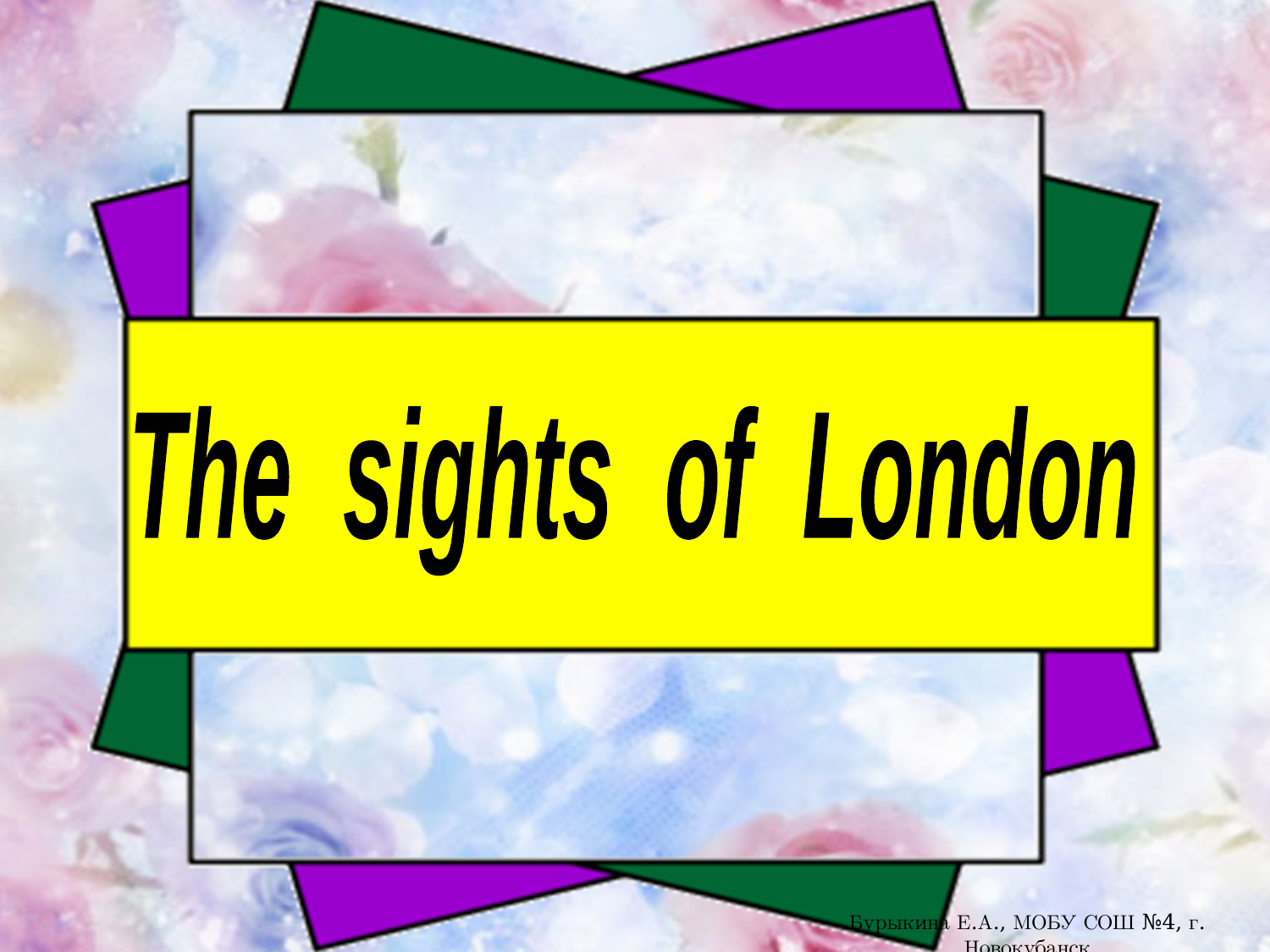

The  sights  of  London
Бурыкина Е.А., МОБУ СОШ №4, г. Новокубанск